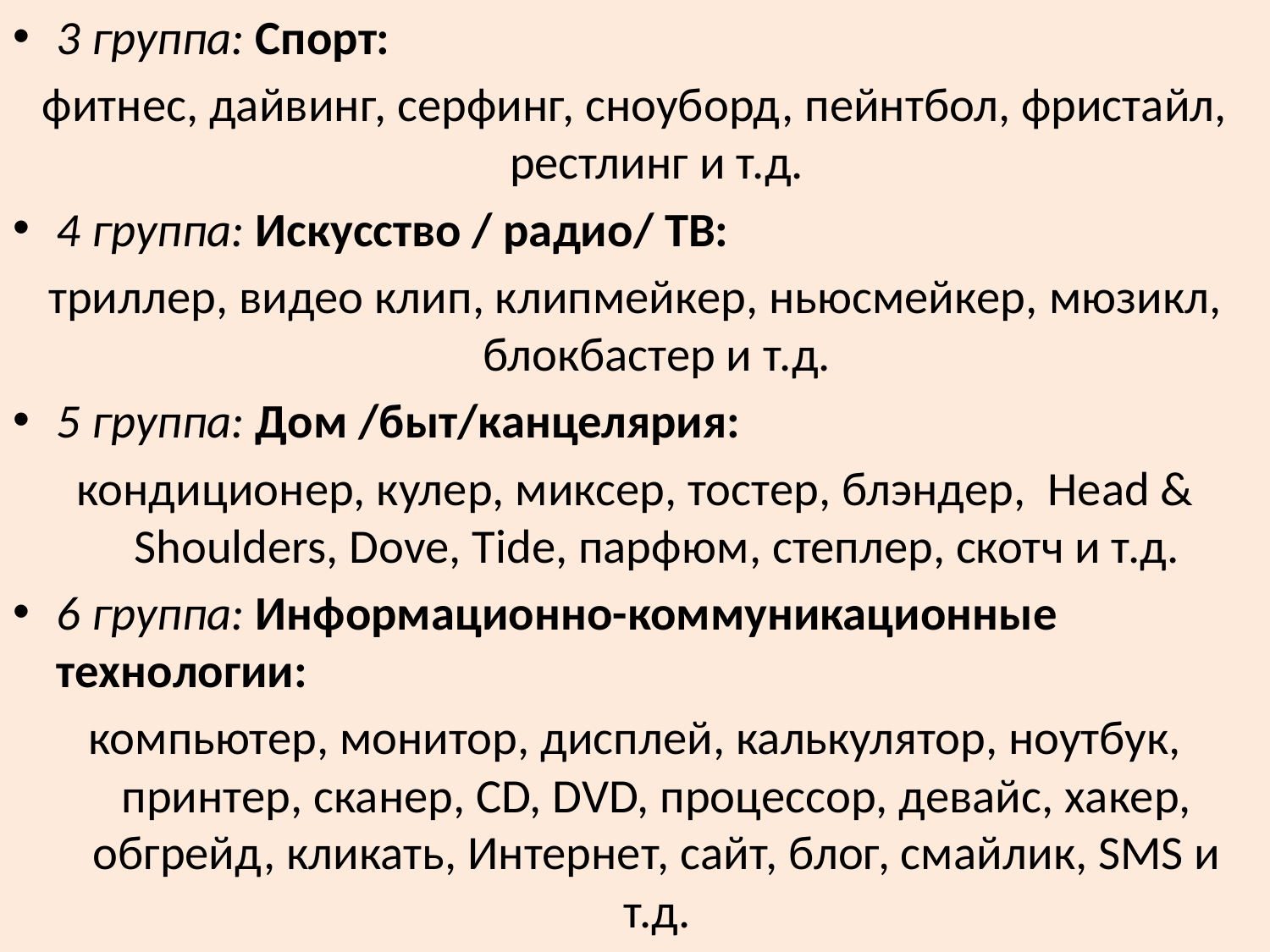

3 группа: Спорт:
фитнес, дайвинг, серфинг, сноуборд, пейнтбол, фристайл, рестлинг и т.д.
4 группа: Искусство / радио/ ТВ:
триллер, видео клип, клипмейкер, ньюсмейкер, мюзикл, блокбастер и т.д.
5 группа: Дом /быт/канцелярия:
кондиционер, кулер, миксер, тостер, блэндер,  Head & Shoulders, Dove, Tide, парфюм, степлер, скотч и т.д.
6 группа: Информационно-коммуникационные технологии:
компьютер, монитор, дисплей, калькулятор, ноутбук, принтер, сканер, CD, DVD, процессор, девайс, хакер, обгрейд, кликать, Интернет, сайт, блог, смайлик, SMS и т.д.